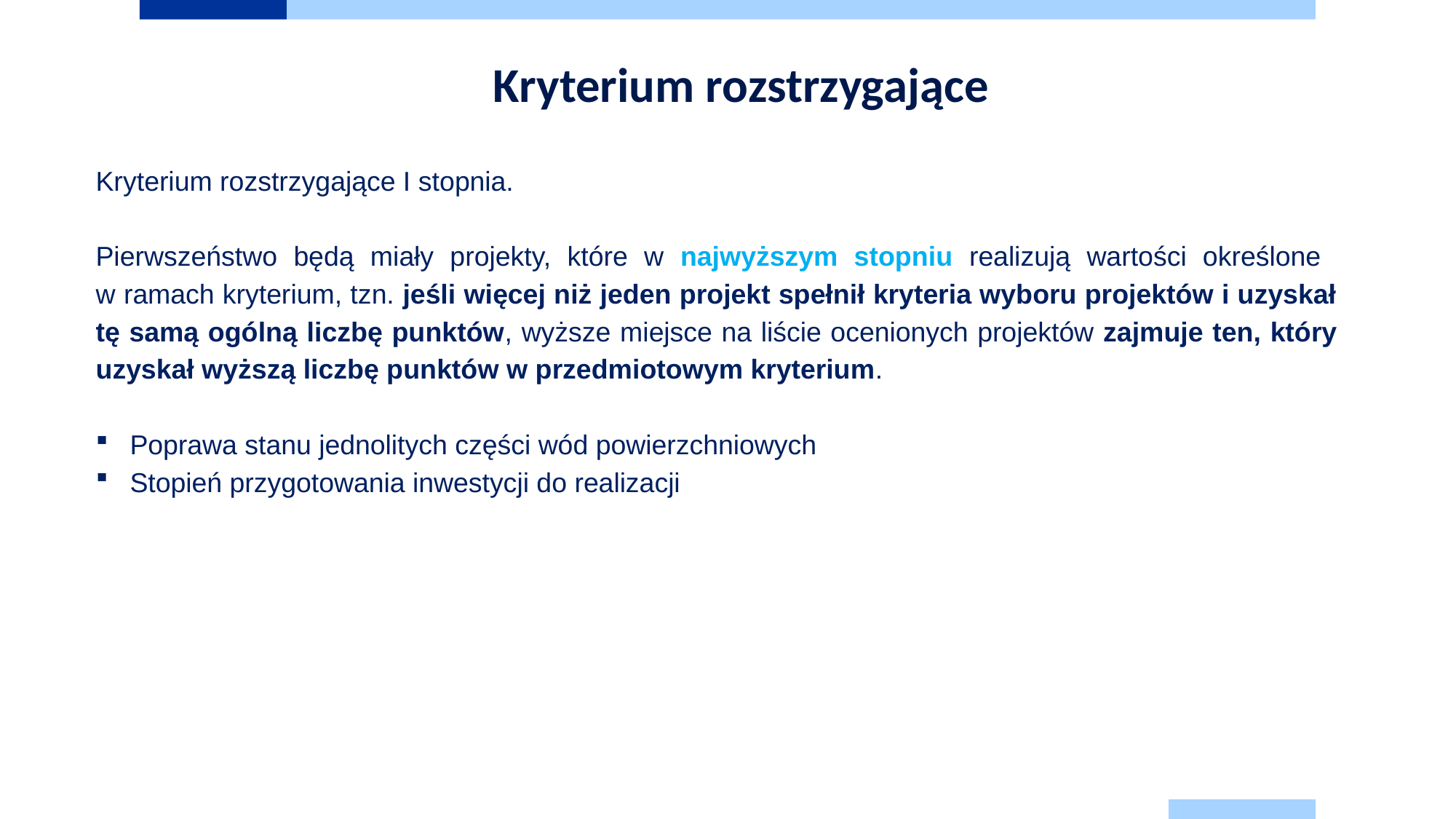

Kryterium rozstrzygające
Kryterium rozstrzygające I stopnia.

Pierwszeństwo będą miały projekty, które w najwyższym stopniu realizują wartości określone
w ramach kryterium, tzn. jeśli więcej niż jeden projekt spełnił kryteria wyboru projektów i uzyskał tę samą ogólną liczbę punktów, wyższe miejsce na liście ocenionych projektów zajmuje ten, który uzyskał wyższą liczbę punktów w przedmiotowym kryterium.

Poprawa stanu jednolitych części wód powierzchniowych
Stopień przygotowania inwestycji do realizacji